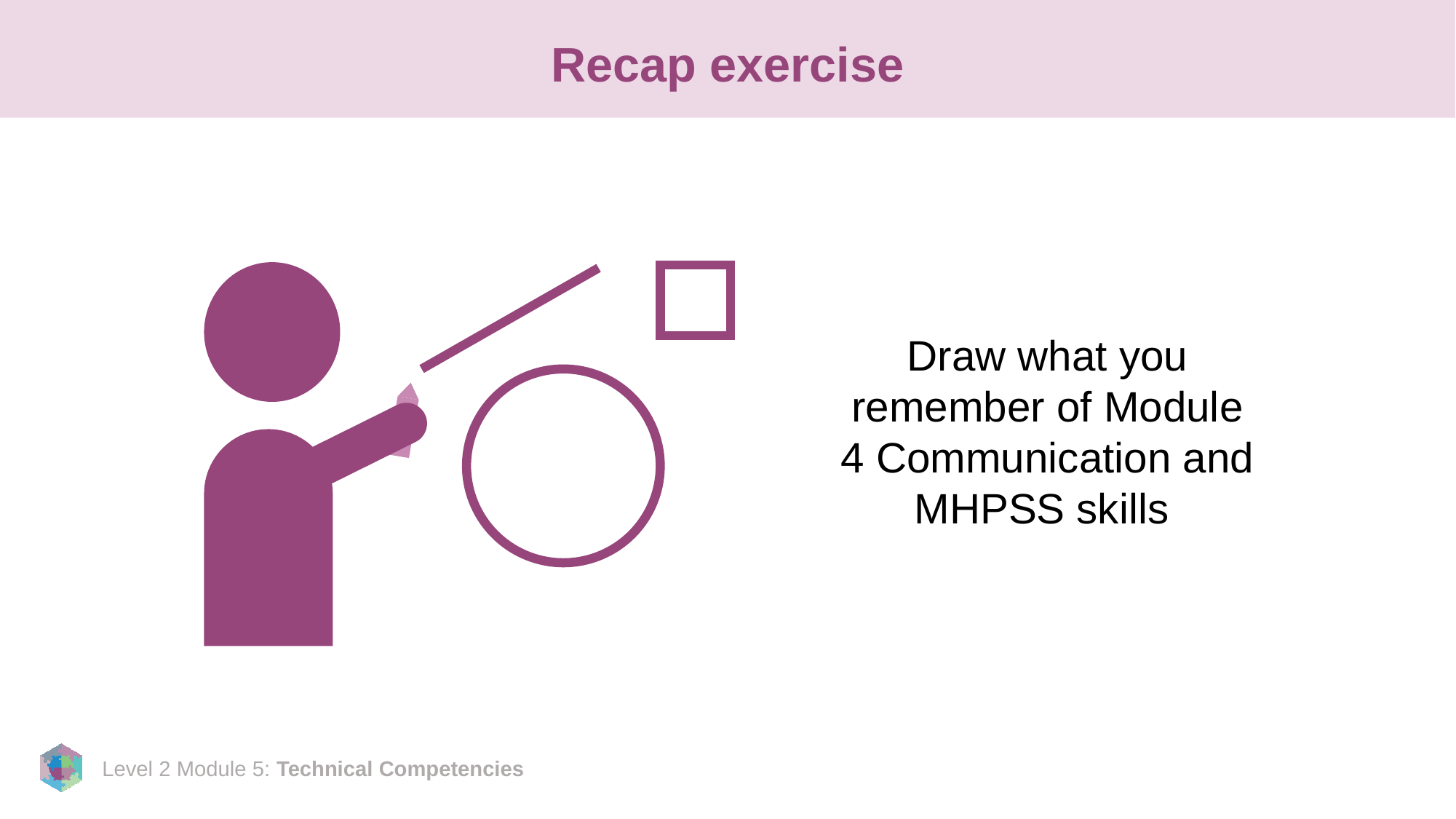

# Recap exercise

Draw what you remember of Module 4 Communication and MHPSS skills